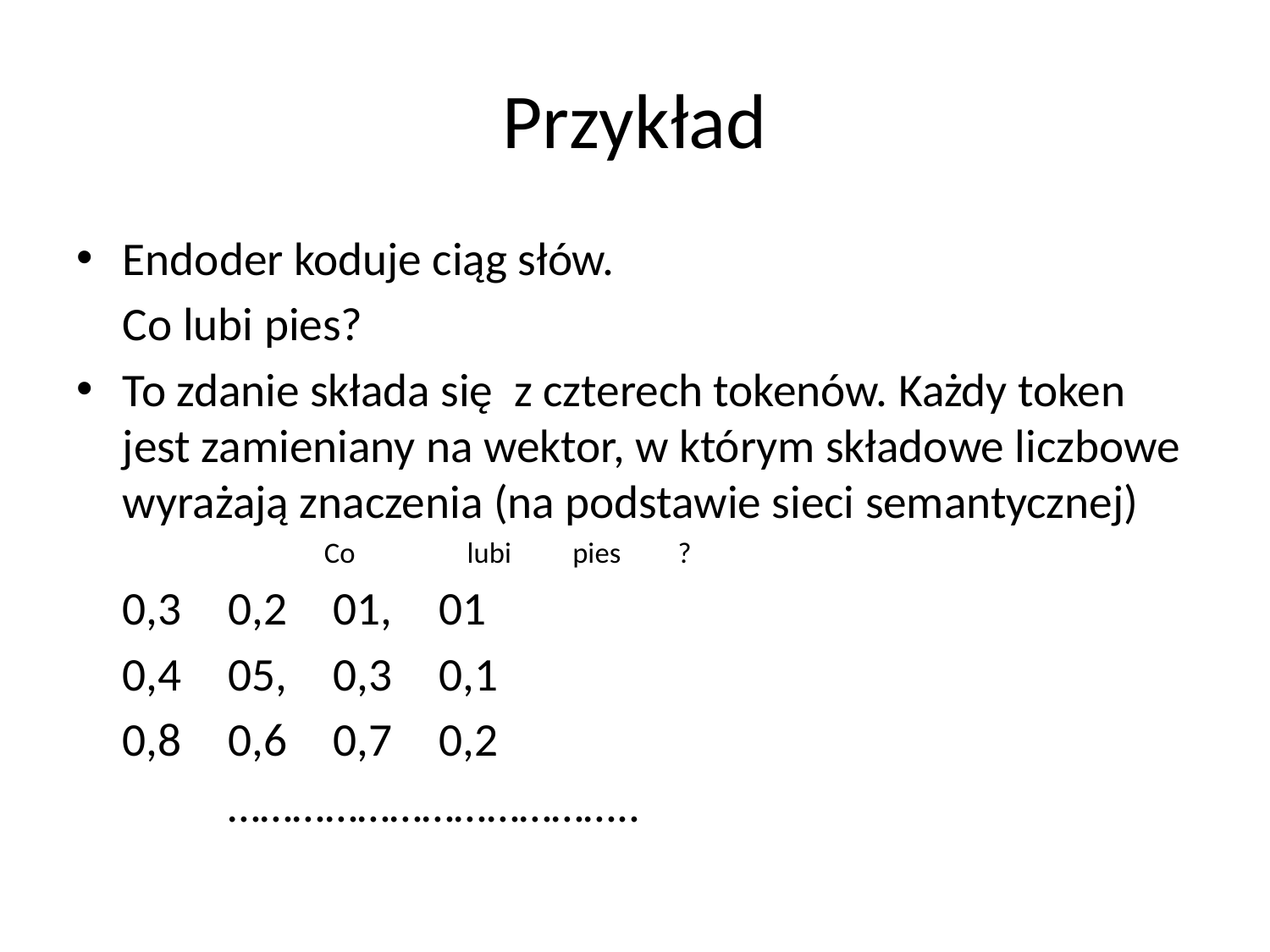

# Przykład
Endoder koduje ciąg słów.
		Co lubi pies?
To zdanie składa się  z czterech tokenów. Każdy token jest zamieniany na wektor, w którym składowe liczbowe wyrażają znaczenia (na podstawie sieci semantycznej)
Co  	 lubi  	 pies 	 ?
			0,3 	0,2 	01, 	01
			0,4 	05, 	0,3	0,1
			0,8	0,6	0,7	0,2
	 		………………………………..